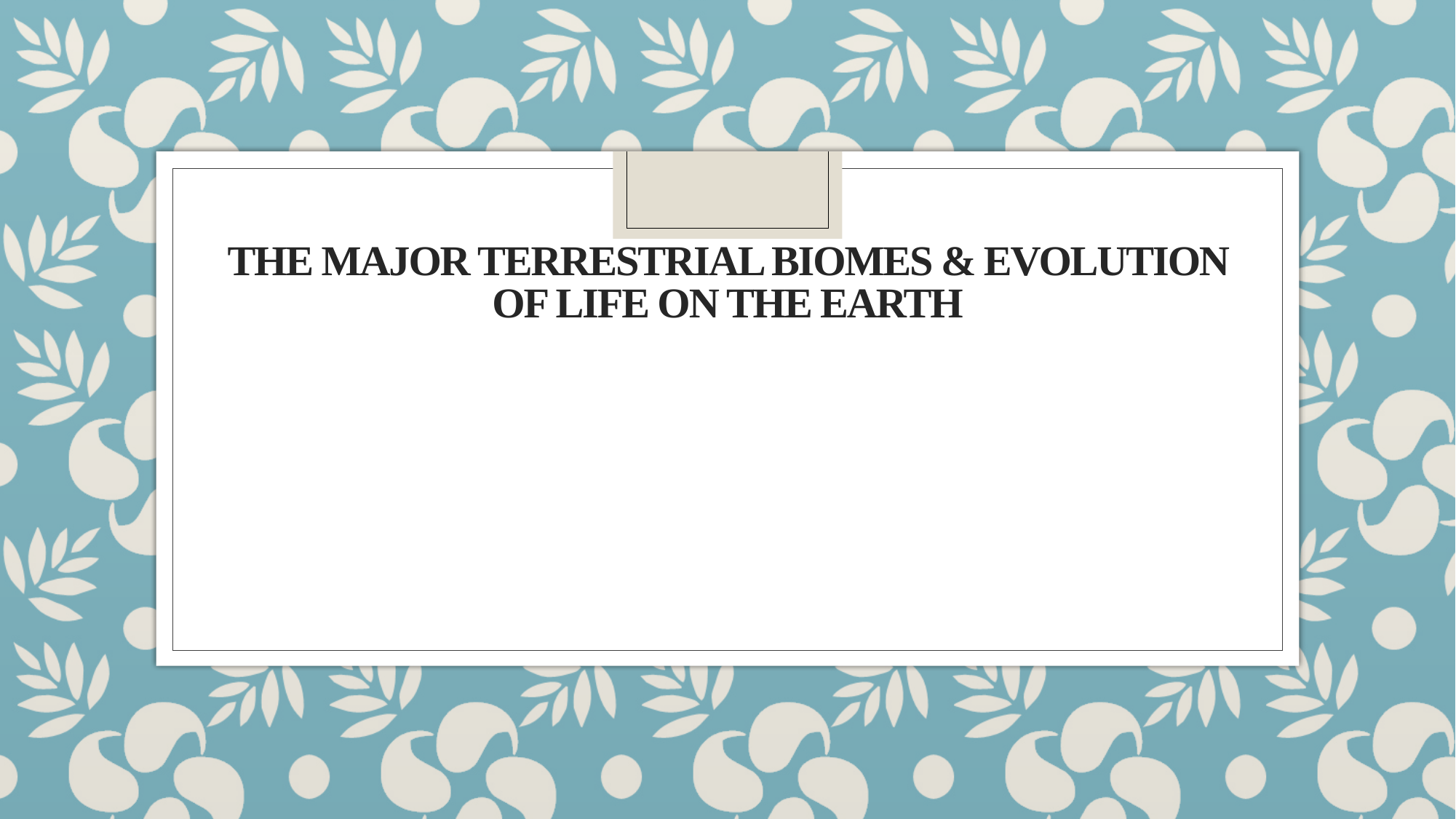

# THE MAJOR TERRESTRIAL BIOMES & EVOLUTION OF LIFE ON THE EARTH